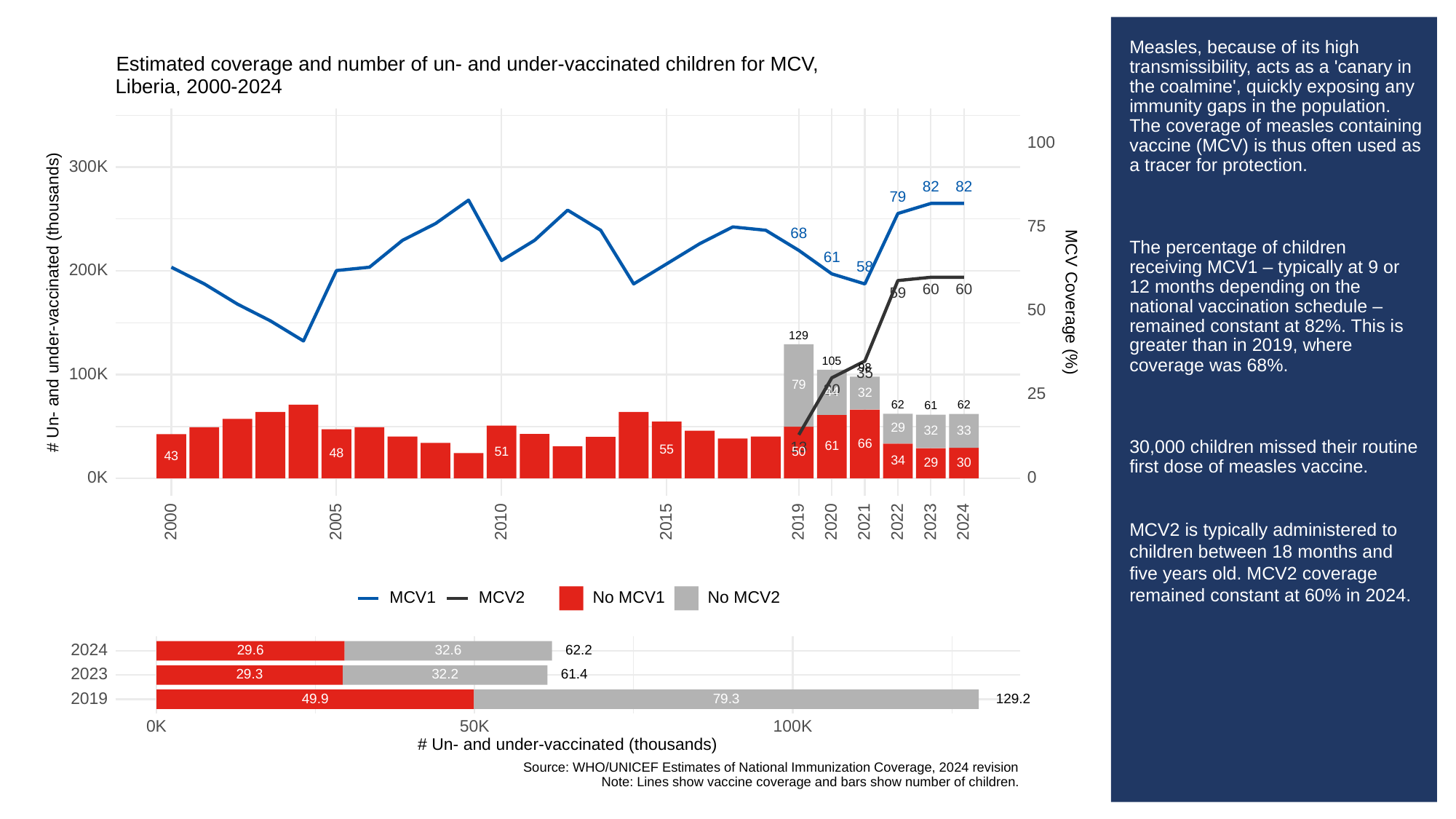

# Measles, because of its high transmissibility, acts as a 'canary in the coalmine', quickly exposing any immunity gaps in the population. The coverage of measles containing vaccine (MCV) is thus often used as a tracer for protection.

The percentage of children receiving MCV1 – typically at 9 or 12 months depending on the national vaccination schedule – remained constant at 82%. This is greater than in 2019, where coverage was 68%.

30,000 children missed their routine first dose of measles vaccine.

MCV2 is typically administered to children between 18 months and five years old. MCV2 coverage remained constant at 60% in 2024.

Estimated coverage and number of un- and under-vaccinated children for MCV,
Liberia, 2000-2024

100
300K

82
82
79

75
68
61
58
200K

60
60
59
# Un- and under-vaccinated (thousands)
MCV Coverage (%)
50

129

105
98
35
100K

79
30
44
32
25
62
62
61

29

33
32

66
61
13

55

51
50

48
43

34
30
29
0K
0

2023
2000
2005
2010
2015
2019
2020
2021
2022
2024

MCV1
MCV2
No MCV1
No MCV2

2024
32.6
29.6
62.2

2023
29.3
32.2
61.4

2019
79.3
49.9
129.2

0K
50K
100K
# Un- and under-vaccinated (thousands)
Source: WHO/UNICEF Estimates of National Immunization Coverage, 2024 revision
Note: Lines show vaccine coverage and bars show number of children.